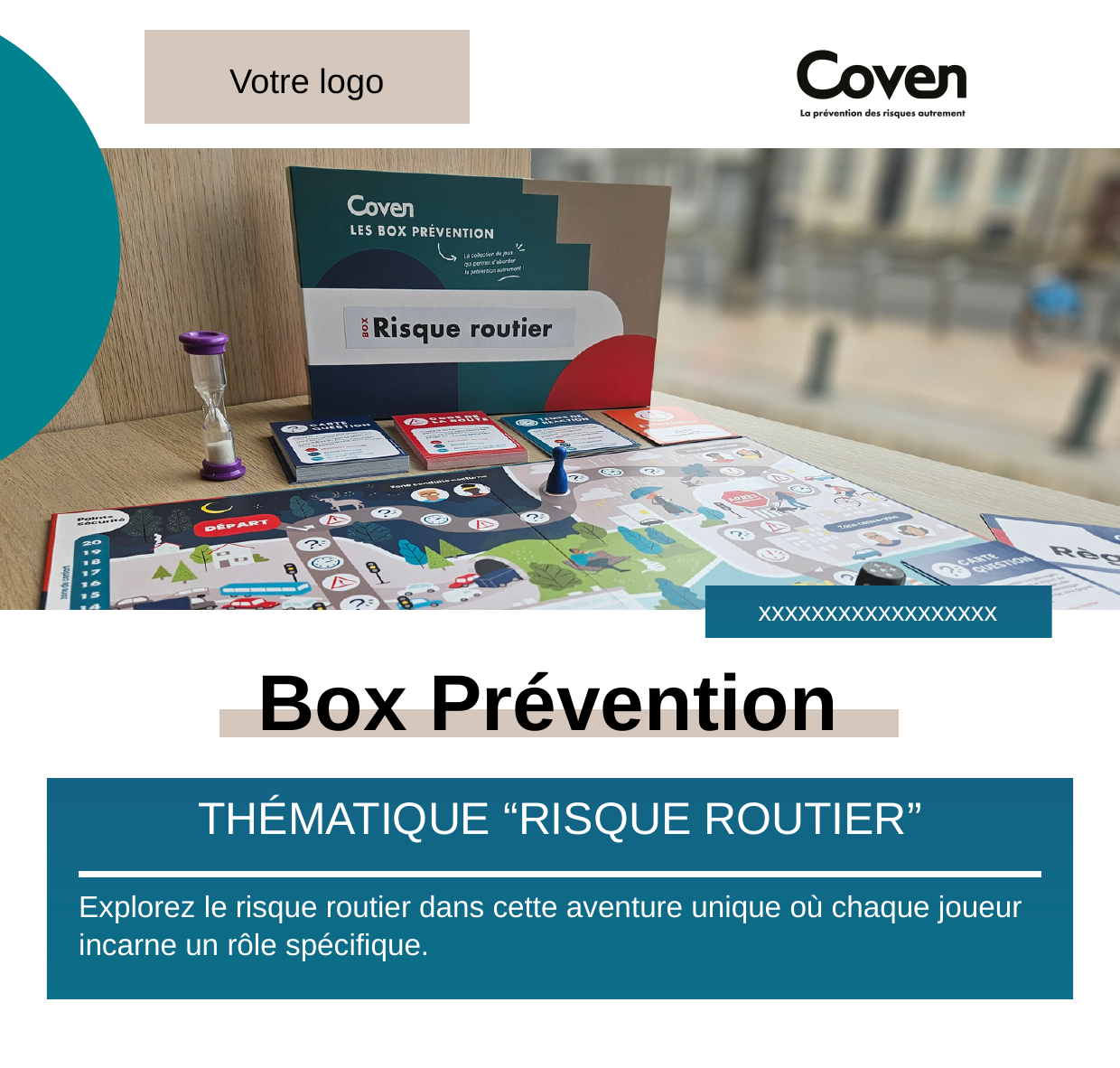

Votre logo

xxxxxxxxxxxxxxxxxx
Box Prévention

THÉMATIQUE “RISQUE CHIMIQUE”
THÉMATIQUE “RISQUE ROUTIER”

Explorez le risque routier dans cette aventure unique où chaque joueur incarne un rôle spécifique.